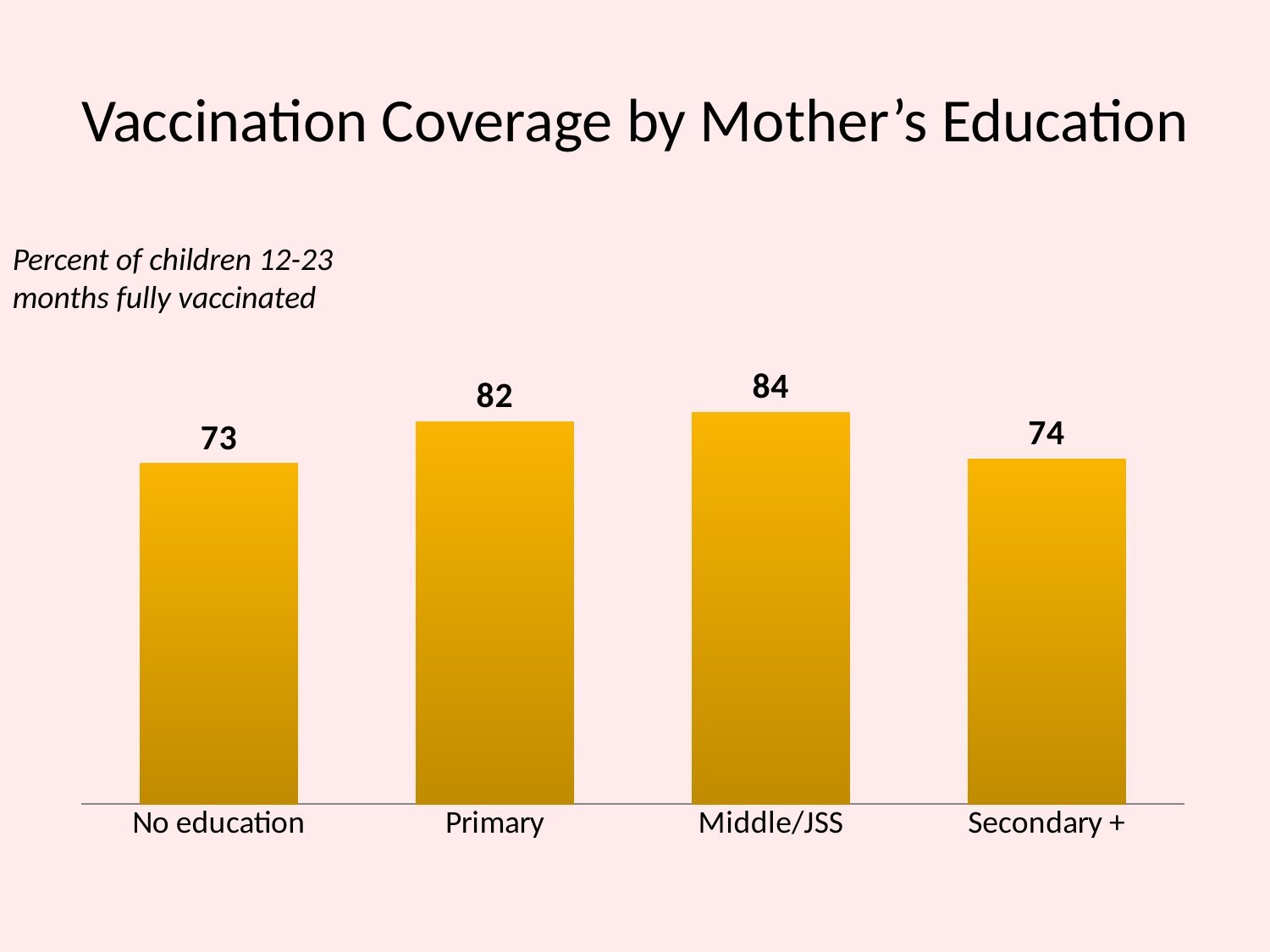

# Vaccination Coverage by Mother’s Education
Percent of children 12-23 months fully vaccinated

### Chart

| Category | Series 1 |
|---|---|
| No education | 73.0 |
| Primary | 82.0 |
| Middle/JSS | 84.0 |
| Secondary + | 74.0 |